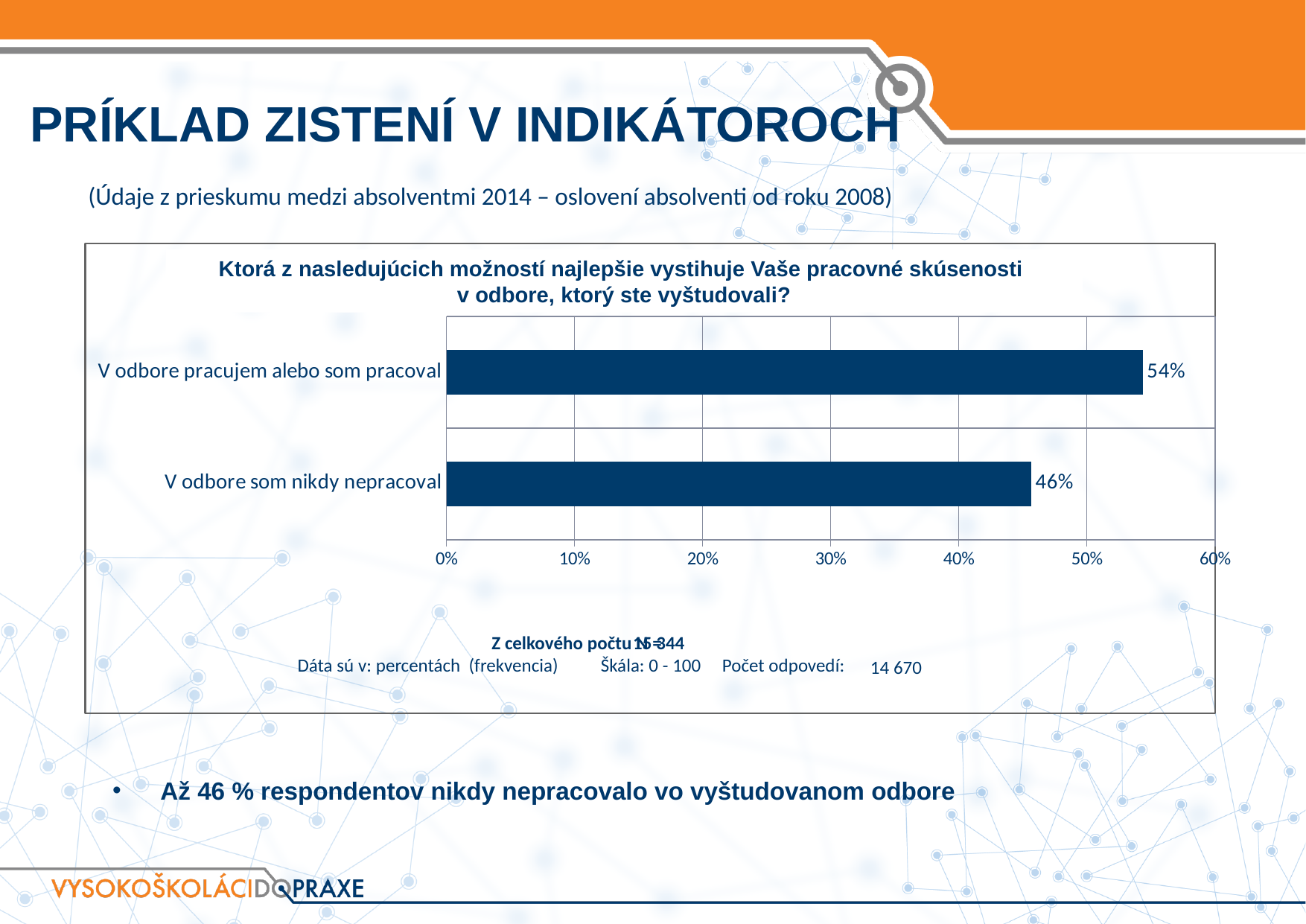

# Príklad zistení v indikátoroch
(Údaje z prieskumu medzi absolventmi 2014 – oslovení absolventi od roku 2008)

### Chart:

| Category | % |
|---|---|
| V odbore pracujem alebo som pracoval | 0.54355828220859 |
| V odbore som nikdy nepracoval | 0.456441717791411 |
Ktorá z nasledujúcich možností najlepšie vystihuje Vaše pracovné skúsenosti
v odbore, ktorý ste vyštudovali?
	                     Z celkového počtu N =
Dáta sú v: percentách  (frekvencia)          Škála: 0 - 100     Počet odpovedí:
15 344
14 670
Až 46 % respondentov nikdy nepracovalo vo vyštudovanom odbore